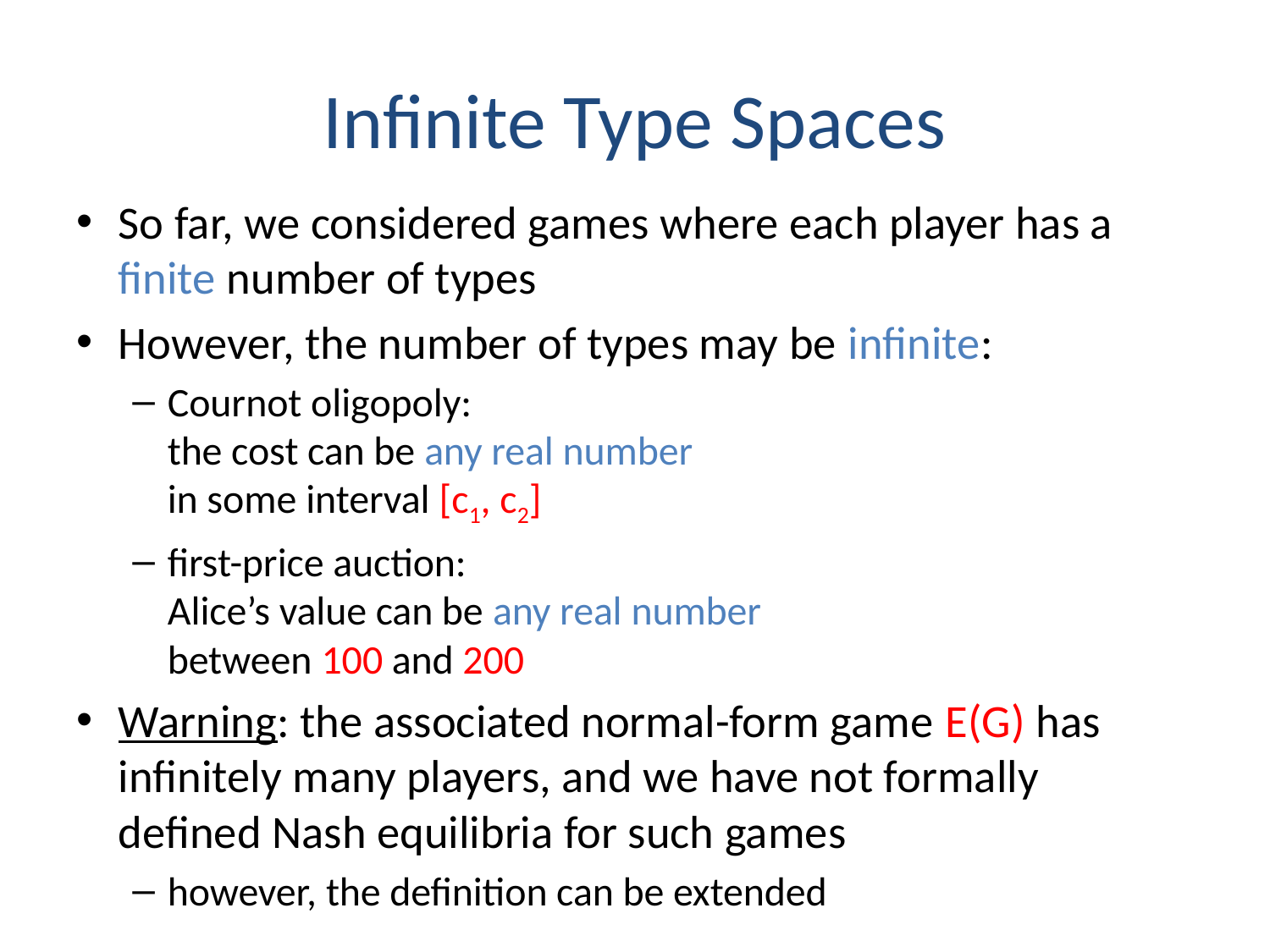

# Infinite Type Spaces
So far, we considered games where each player has a finite number of types
However, the number of types may be infinite:
Cournot oligopoly:
the cost can be any real number
in some interval [c1, c2]
first-price auction:
Alice’s value can be any real number
between 100 and 200
Warning: the associated normal-form game E(G) has infinitely many players, and we have not formally defined Nash equilibria for such games
however, the definition can be extended